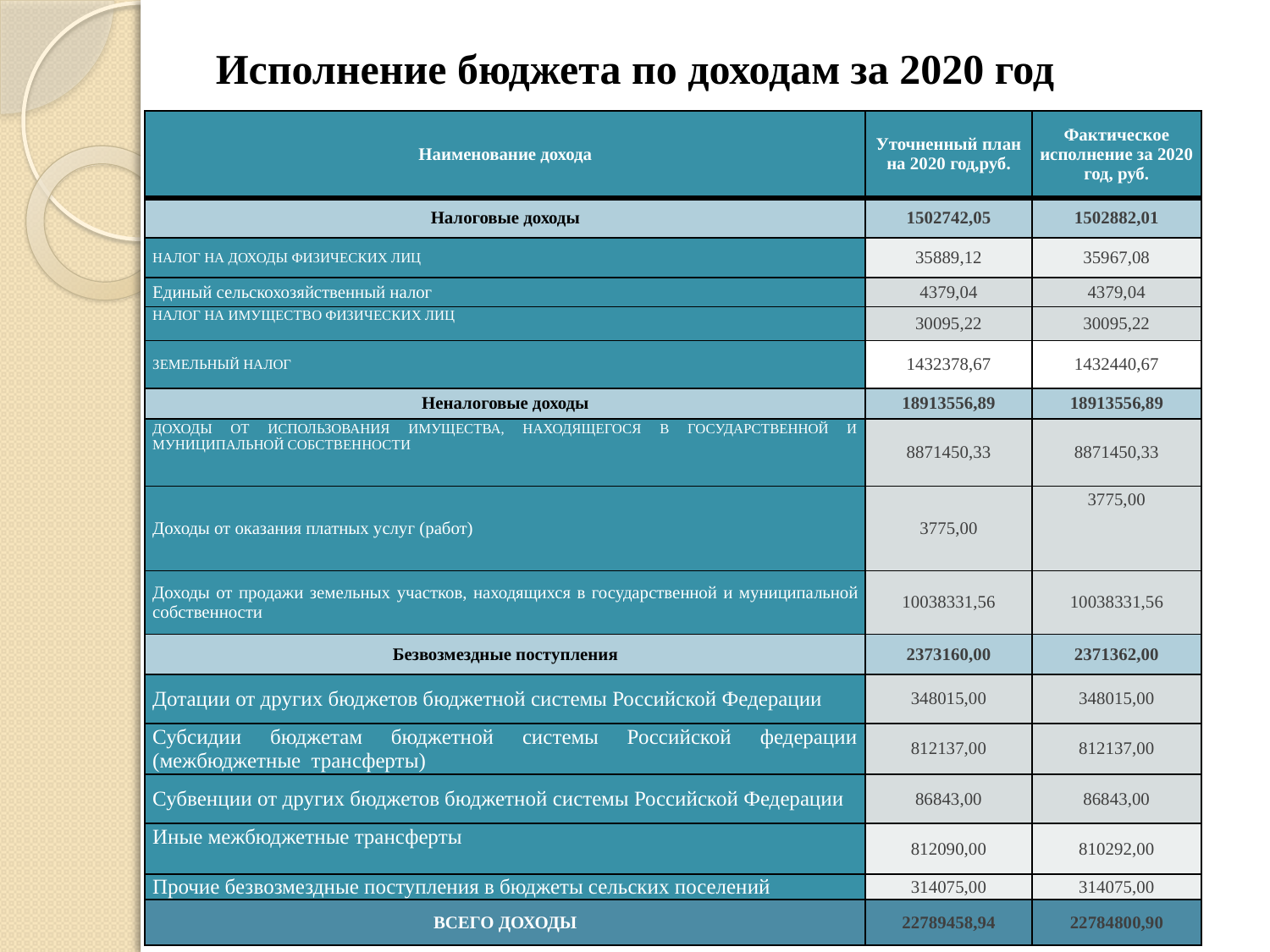

Исполнение бюджета по доходам за 2020 год
| Наименование дохода | Уточненный план на 2020 год,руб. | Фактическое исполнение за 2020 год, руб. |
| --- | --- | --- |
| Налоговые доходы | 1502742,05 | 1502882,01 |
| НАЛОГ НА ДОХОДЫ ФИЗИЧЕСКИХ ЛИЦ | 35889,12 | 35967,08 |
| Единый сельскохозяйственный налог | 4379,04 | 4379,04 |
| НАЛОГ НА ИМУЩЕСТВО ФИЗИЧЕСКИХ ЛИЦ | 30095,22 | 30095,22 |
| ЗЕМЕЛЬНЫЙ НАЛОГ | 1432378,67 | 1432440,67 |
| Неналоговые доходы | 18913556,89 | 18913556,89 |
| ДОХОДЫ ОТ ИСПОЛЬЗОВАНИЯ ИМУЩЕСТВА, НАХОДЯЩЕГОСЯ В ГОСУДАРСТВЕННОЙ И МУНИЦИПАЛЬНОЙ СОБСТВЕННОСТИ | 8871450,33 | 8871450,33 |
| Доходы от оказания платных услуг (работ) | 3775,00 | 3775,00 |
| Доходы от продажи земельных участков, находящихся в государственной и муниципальной собственности | 10038331,56 | 10038331,56 |
| Безвозмездные поступления | 2373160,00 | 2371362,00 |
| Дотации от других бюджетов бюджетной системы Российской Федерации | 348015,00 | 348015,00 |
| Субсидии бюджетам бюджетной системы Российской федерации (межбюджетные трансферты) | 812137,00 | 812137,00 |
| Субвенции от других бюджетов бюджетной системы Российской Федерации | 86843,00 | 86843,00 |
| Иные межбюджетные трансферты | 812090,00 | 810292,00 |
| Прочие безвозмездные поступления в бюджеты сельских поселений | 314075,00 | 314075,00 |
| ВСЕГО ДОХОДЫ | 22789458,94 | 22784800,90 |